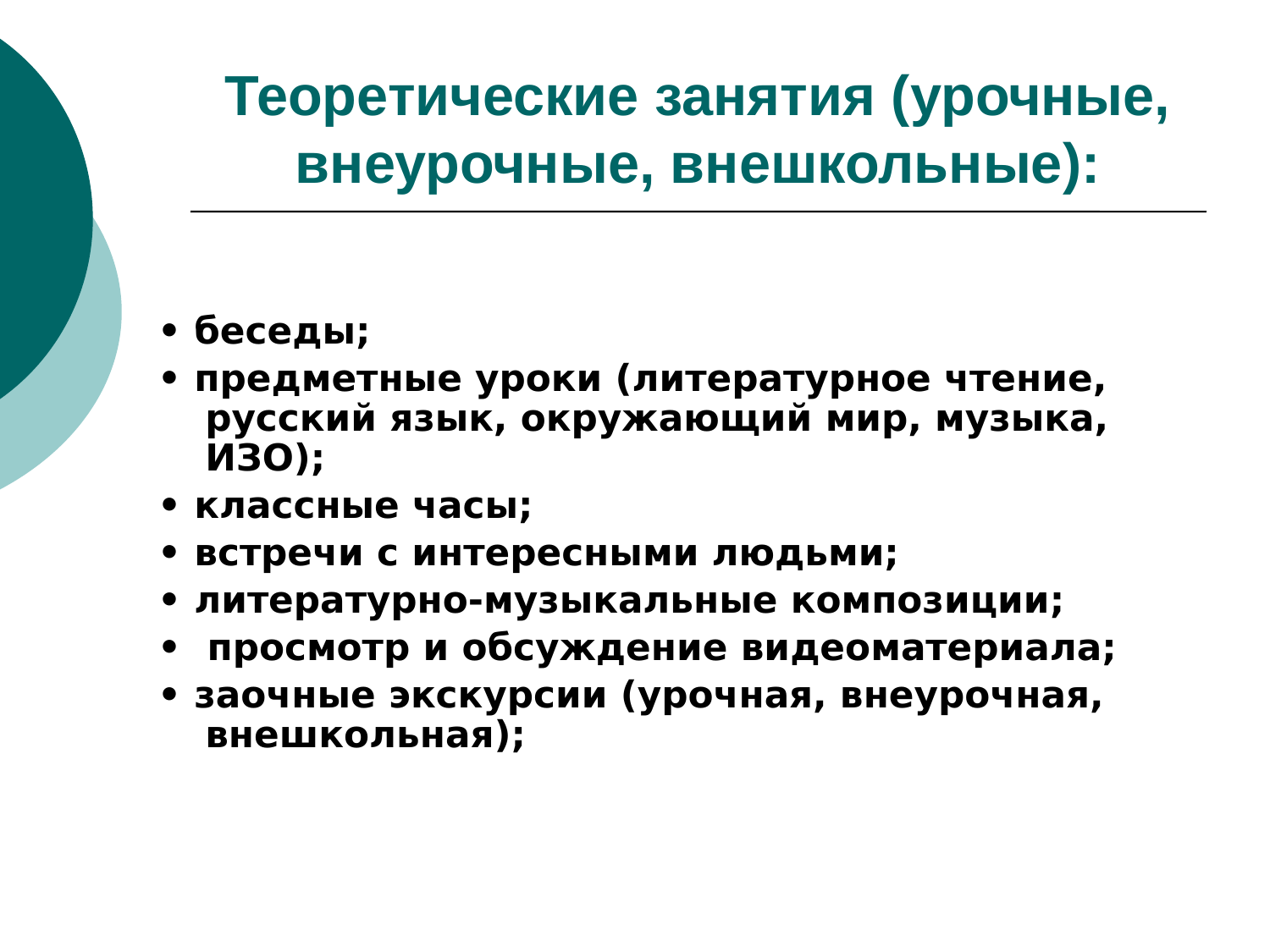

# Теоретические занятия (урочные, внеурочные, внешкольные):

• беседы;
• предметные уроки (литературное чтение, русский язык, окружающий мир, музыка,  ИЗО);
• классные часы;
• встречи с интересными людьми;
• литературно-музыкальные композиции;
•  просмотр и обсуждение видеоматериала;
• заочные экскурсии (урочная, внеурочная, внешкольная);